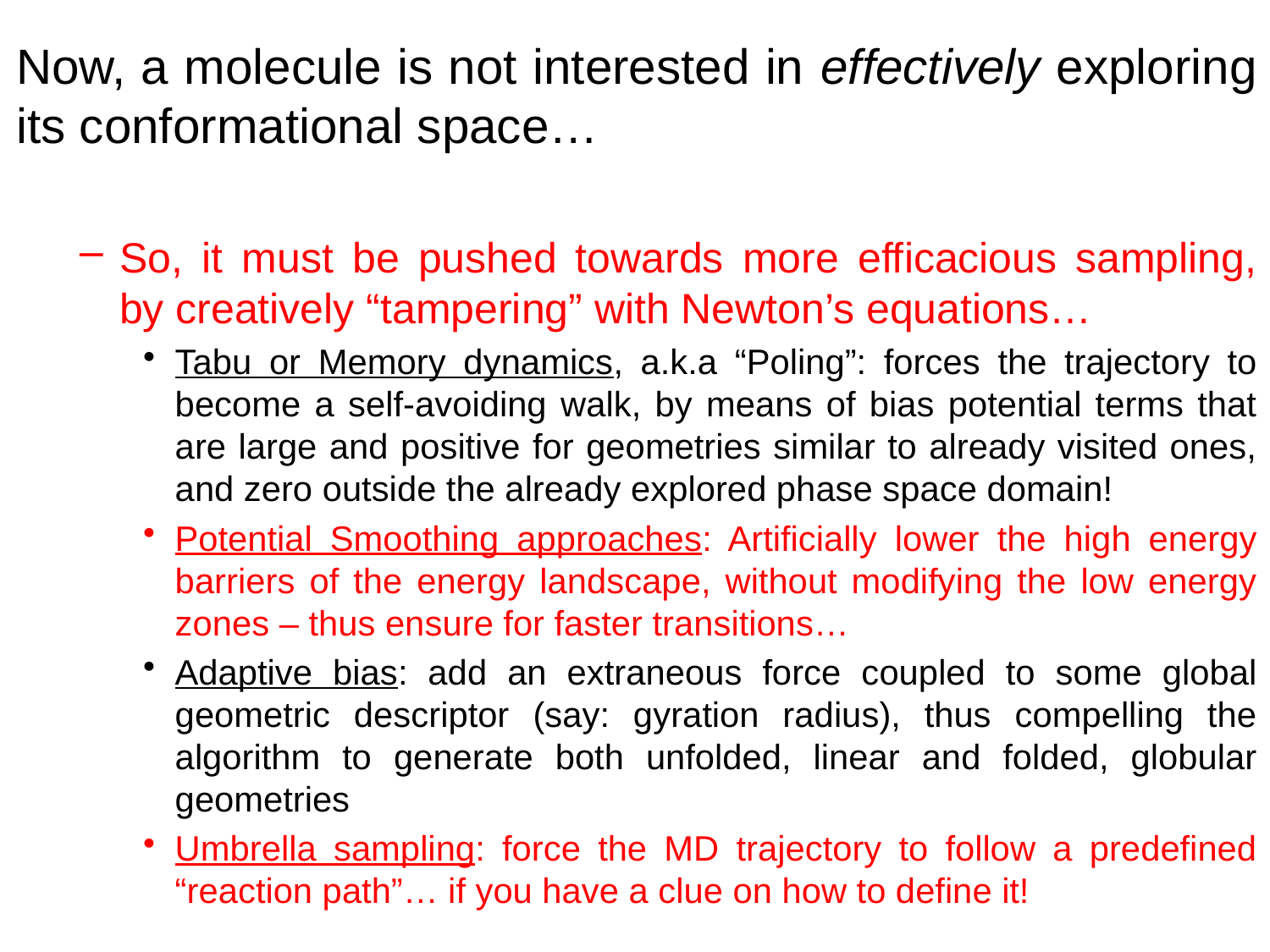

Now, a molecule is not interested in effectively exploring its conformational space…

So, it must be pushed towards more efficacious sampling, by creatively “tampering” with Newton’s equations…
Tabu or Memory dynamics, a.k.a “Poling”: forces the trajectory to become a self-avoiding walk, by means of bias potential terms that are large and positive for geometries similar to already visited ones, and zero outside the already explored phase space domain!
Potential Smoothing approaches: Artificially lower the high energy barriers of the energy landscape, without modifying the low energy zones – thus ensure for faster transitions…
Adaptive bias: add an extraneous force coupled to some global geometric descriptor (say: gyration radius), thus compelling the algorithm to generate both unfolded, linear and folded, globular geometries
Umbrella sampling: force the MD trajectory to follow a predefined “reaction path”… if you have a clue on how to define it!